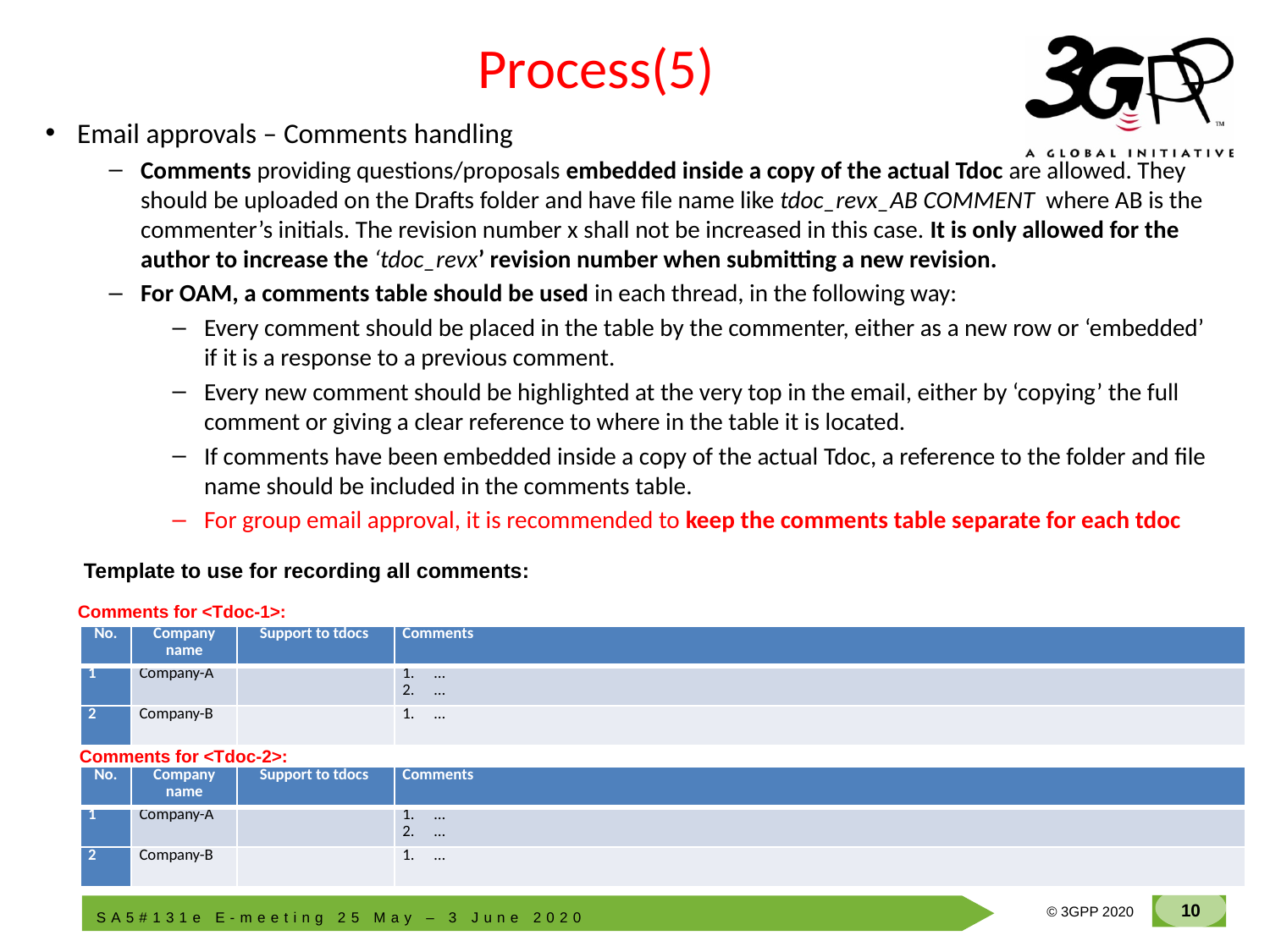

# Process(5)
Email approvals – Comments handling
Comments providing questions/proposals embedded inside a copy of the actual Tdoc are allowed. They should be uploaded on the Drafts folder and have file name like tdoc_revx_AB COMMENT  where AB is the commenter’s initials. The revision number x shall not be increased in this case. It is only allowed for the author to increase the ‘tdoc_revx’ revision number when submitting a new revision.
For OAM, a comments table should be used in each thread, in the following way:
Every comment should be placed in the table by the commenter, either as a new row or ‘embedded’ if it is a response to a previous comment.
Every new comment should be highlighted at the very top in the email, either by ‘copying’ the full comment or giving a clear reference to where in the table it is located.
If comments have been embedded inside a copy of the actual Tdoc, a reference to the folder and file name should be included in the comments table.
For group email approval, it is recommended to keep the comments table separate for each tdoc
Template to use for recording all comments:
Comments for <Tdoc-1>:

| No. | Company name | Support to tdocs | Comments |
| --- | --- | --- | --- |
| 1 | Company-A |  | … … |
| 2 | Company-B |  | … |
Comments for <Tdoc-2>:

| No. | Company name | Support to tdocs | Comments |
| --- | --- | --- | --- |
| 1 | Company-A |  | … … |
| 2 | Company-B |  | … |